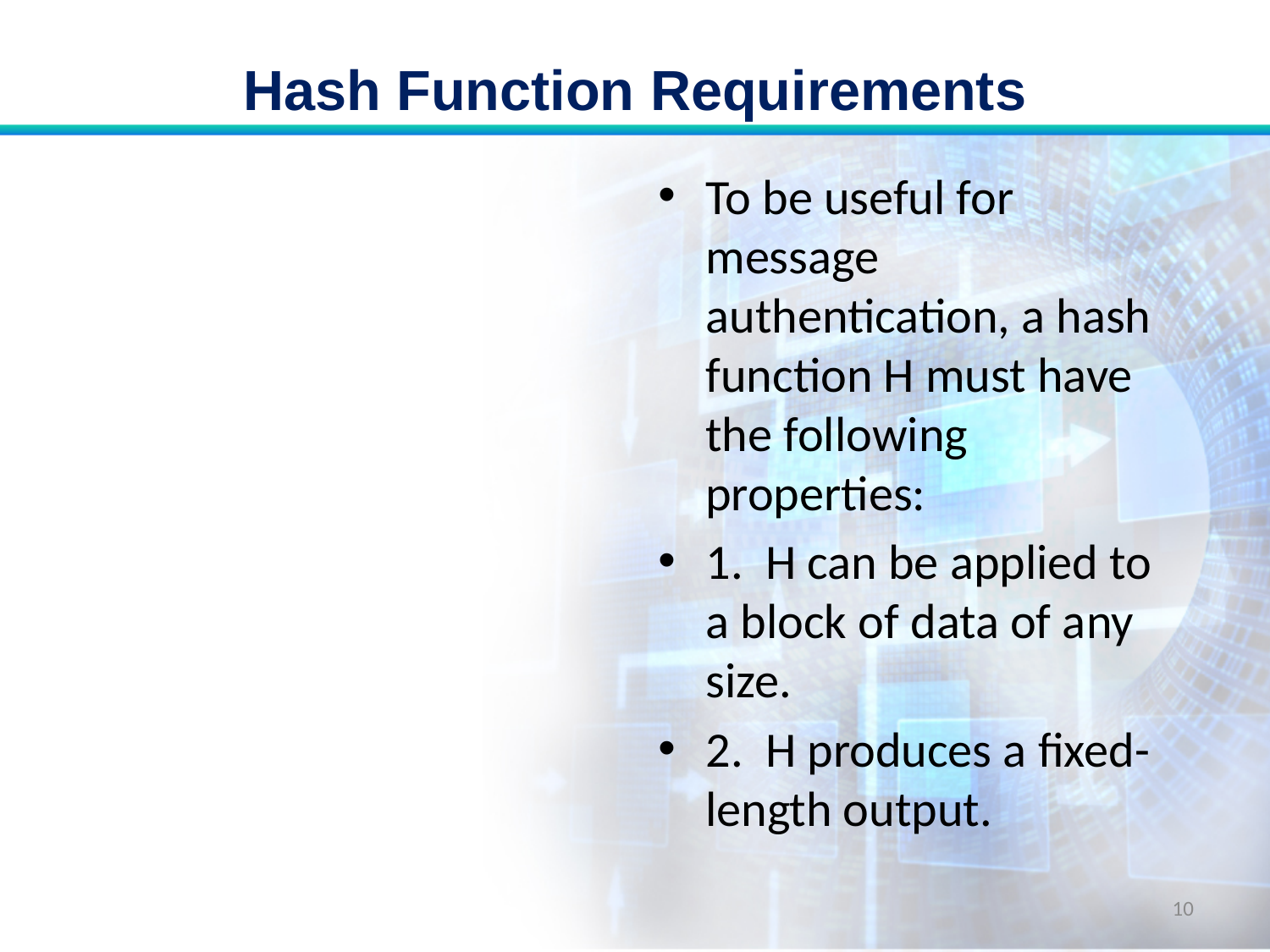

# Hash Function Requirements
To be useful for message authentication, a hash function H must have the following properties:
1.  H can be applied to a block of data of any size.
2.  H produces a fixed-length output.

10